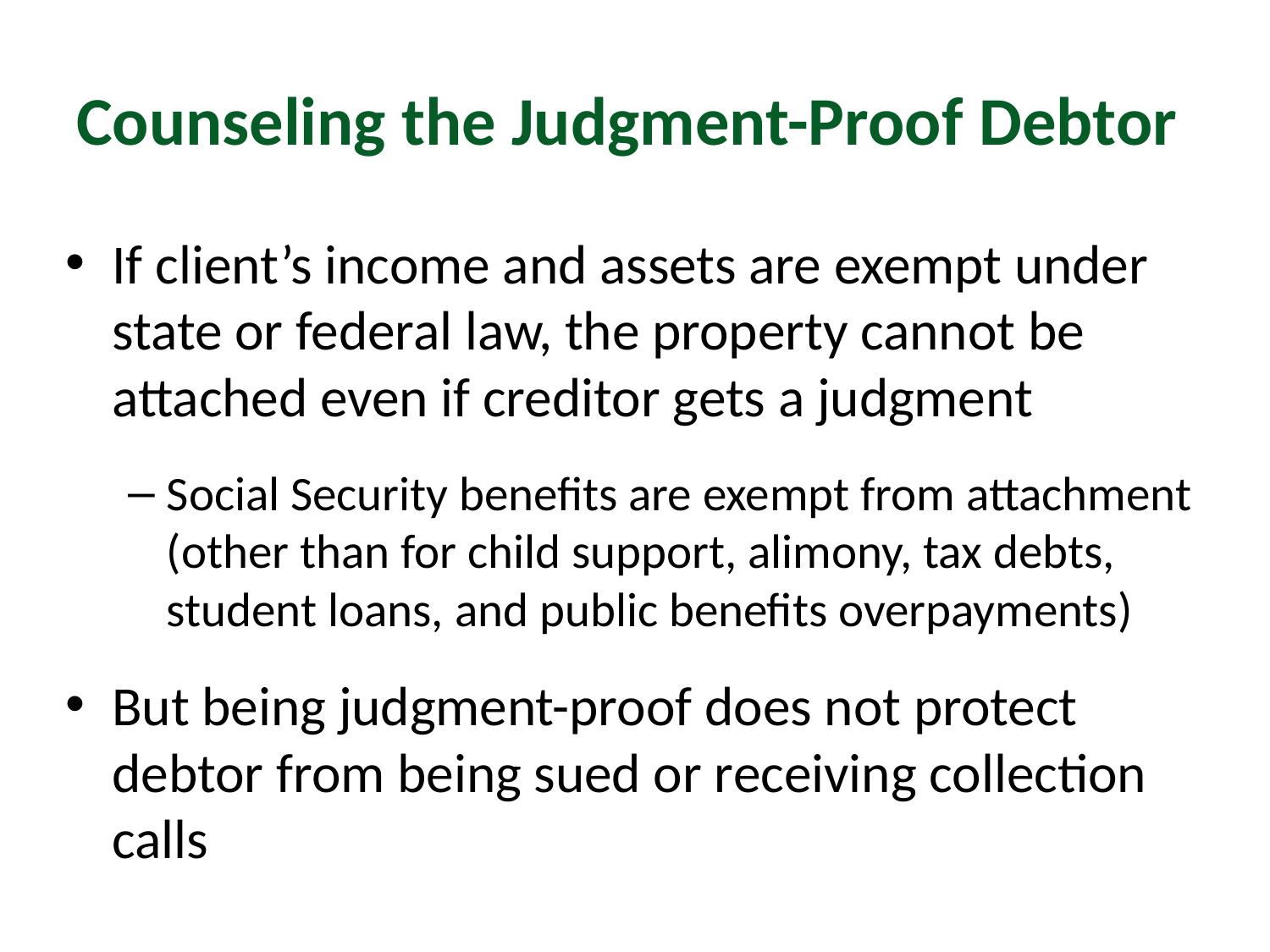

# Counseling the Judgment-Proof Debtor
If client’s income and assets are exempt under state or federal law, the property cannot be attached even if creditor gets a judgment
Social Security benefits are exempt from attachment (other than for child support, alimony, tax debts, student loans, and public benefits overpayments)
But being judgment-proof does not protect debtor from being sued or receiving collection calls